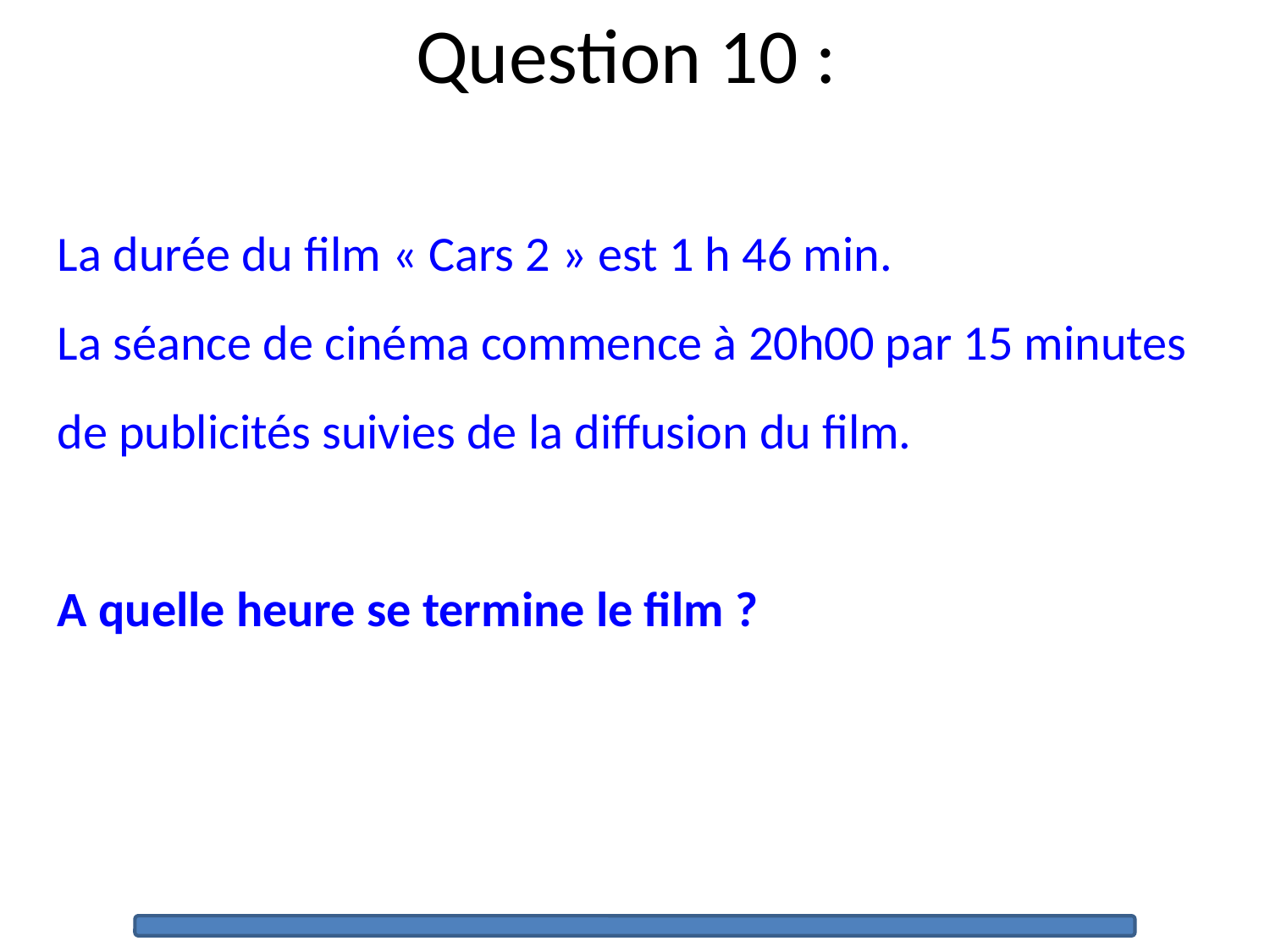

Question 10 :
La durée du film « Cars 2 » est 1 h 46 min.
La séance de cinéma commence à 20h00 par 15 minutes de publicités suivies de la diffusion du film.

A quelle heure se termine le film ?